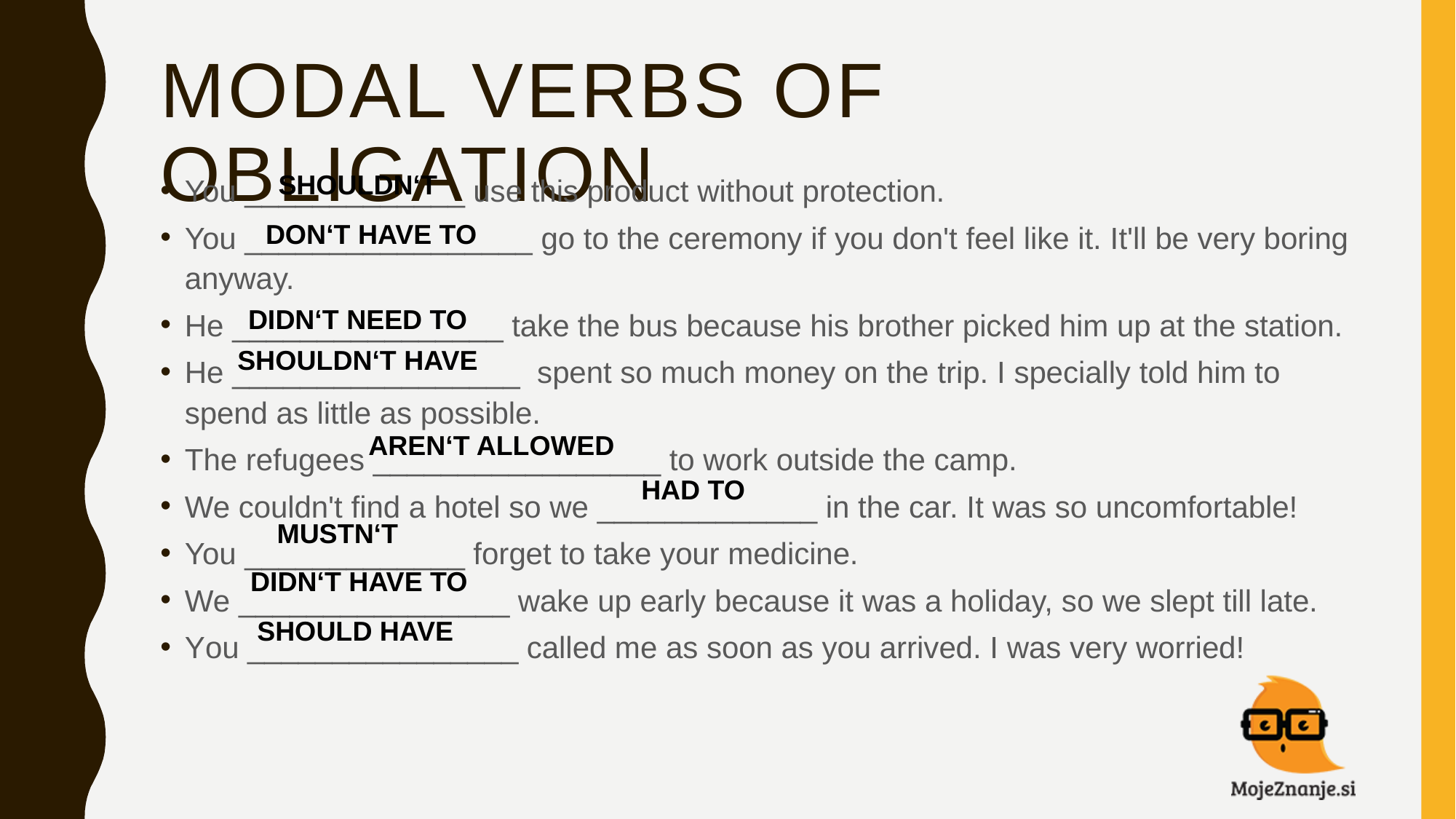

# MODAL VERBS OF OBLIGATION
You _____________ use this product without protection.
You _________________ go to the ceremony if you don't feel like it. It'll be very boring anyway.
He ________________ take the bus because his brother picked him up at the station.
He _________________  spent so much money on the trip. I specially told him to spend as little as possible.
The refugees _________________ to work outside the camp.
We couldn't find a hotel so we _____________ in the car. It was so uncomfortable!
You _____________ forget to take your medicine.
We ________________ wake up early because it was a holiday, so we slept till late.
You ________________ called me as soon as you arrived. I was very worried!
SHOULDN‘T
DON‘T HAVE TO
DIDN‘T NEED TO
SHOULDN‘T HAVE
AREN‘T ALLOWED
HAD TO
MUSTN‘T
DIDN‘T HAVE TO
SHOULD HAVE